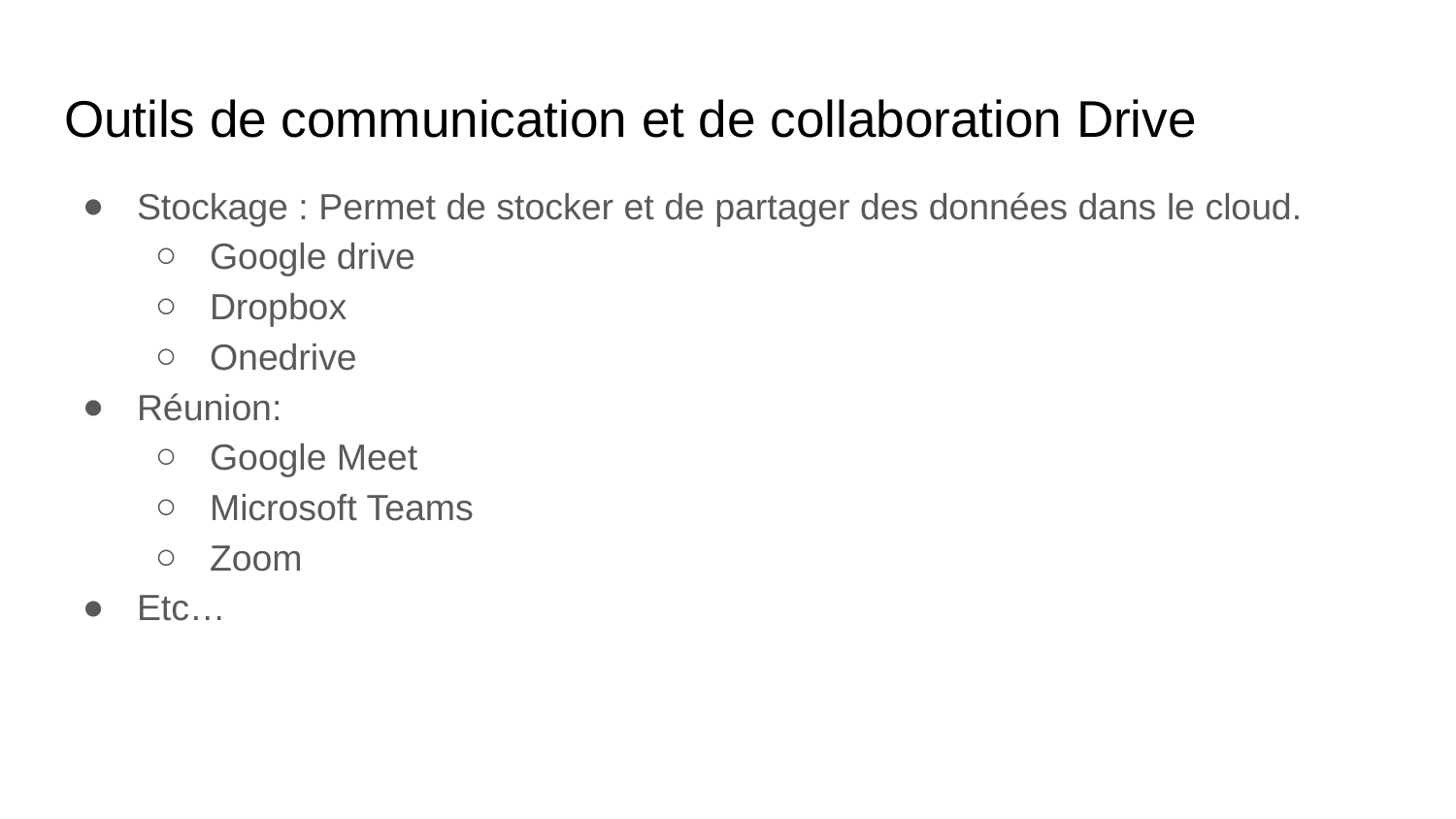

# Outils de communication et de collaboration Drive
Stockage : Permet de stocker et de partager des données dans le cloud.
Google drive
Dropbox
Onedrive
Réunion:
Google Meet
Microsoft Teams
Zoom
Etc…